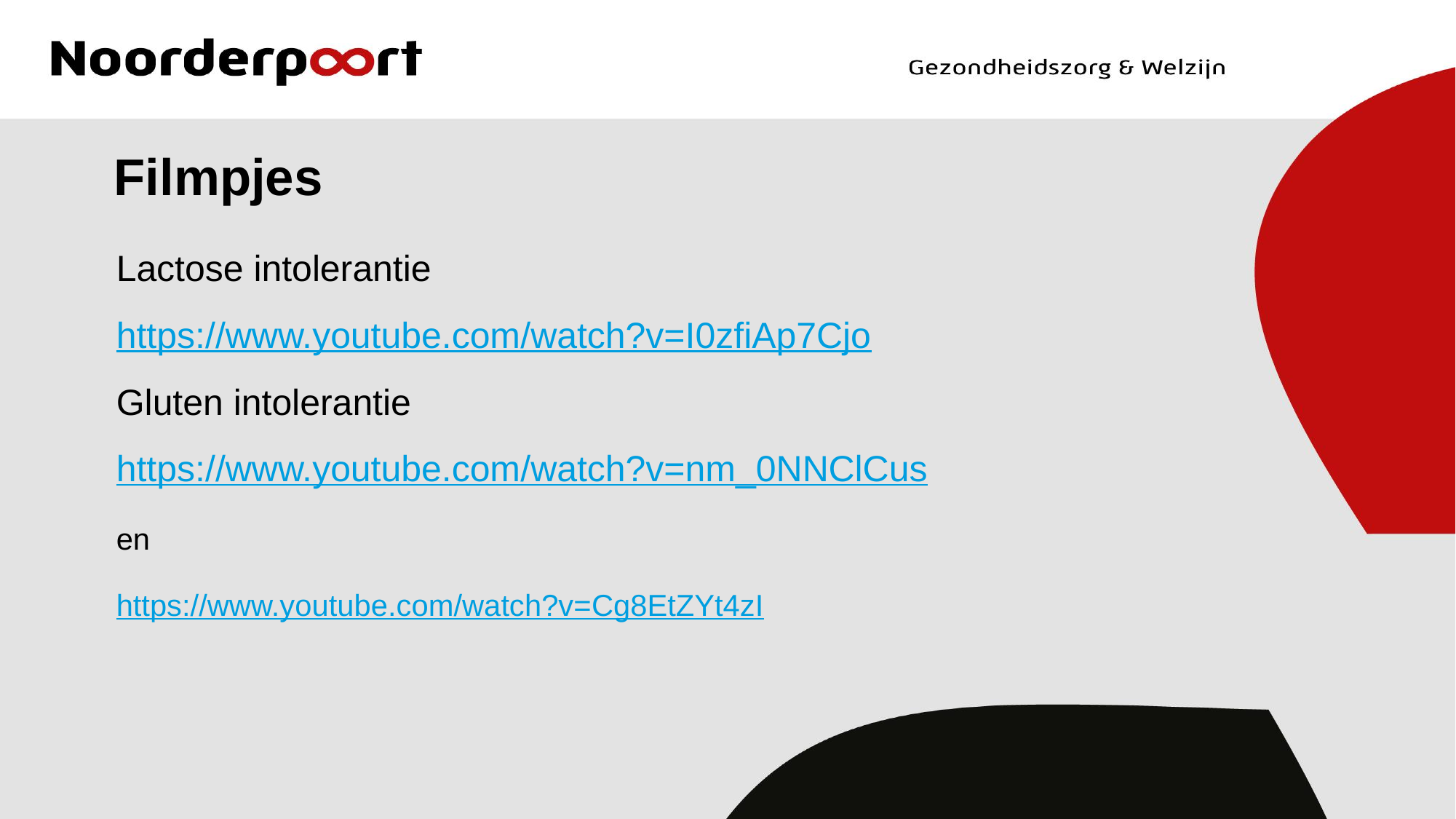

# Filmpjes
Lactose intolerantie

https://www.youtube.com/watch?v=I0zfiAp7Cjo

Gluten intolerantie

https://www.youtube.com/watch?v=nm_0NNClCus

en
https://www.youtube.com/watch?v=Cg8EtZYt4zI